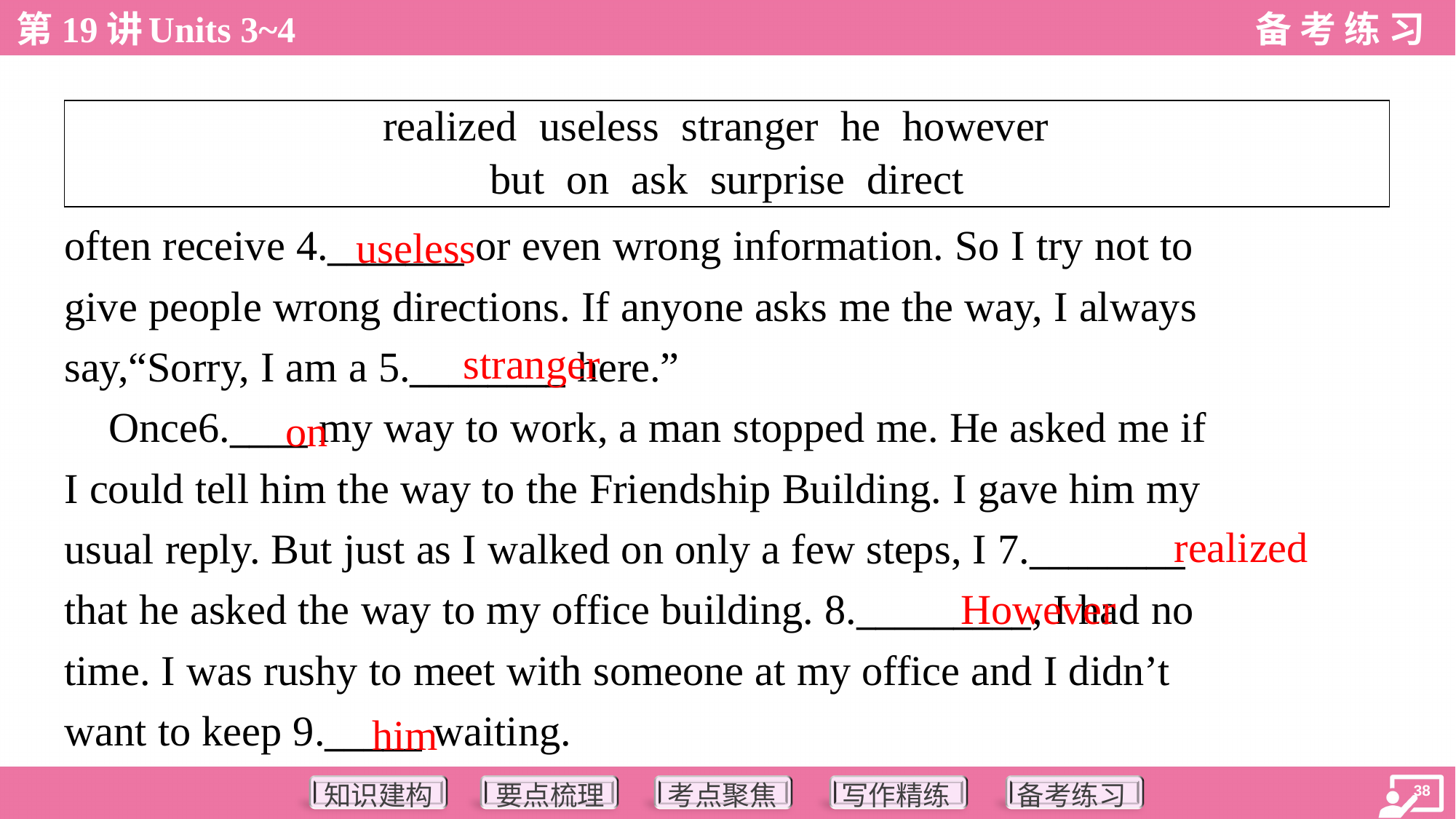

| realized useless stranger he however but on ask surprise direct |
| --- |
useless
often receive 4._______ or even wrong information. So I try not to
give people wrong directions. If anyone asks me the way, I always
say,“Sorry, I am a 5.________ here.”
    Once6.____ my way to work, a man stopped me. He asked me if
I could tell him the way to the Friendship Building. I gave him my
usual reply. But just as I walked on only a few steps, I 7.________
that he asked the way to my office building. 8._________, I had no
time. I was rushy to meet with someone at my office and I didn’t
want to keep 9._____ waiting.

stranger
on
realized
However
him